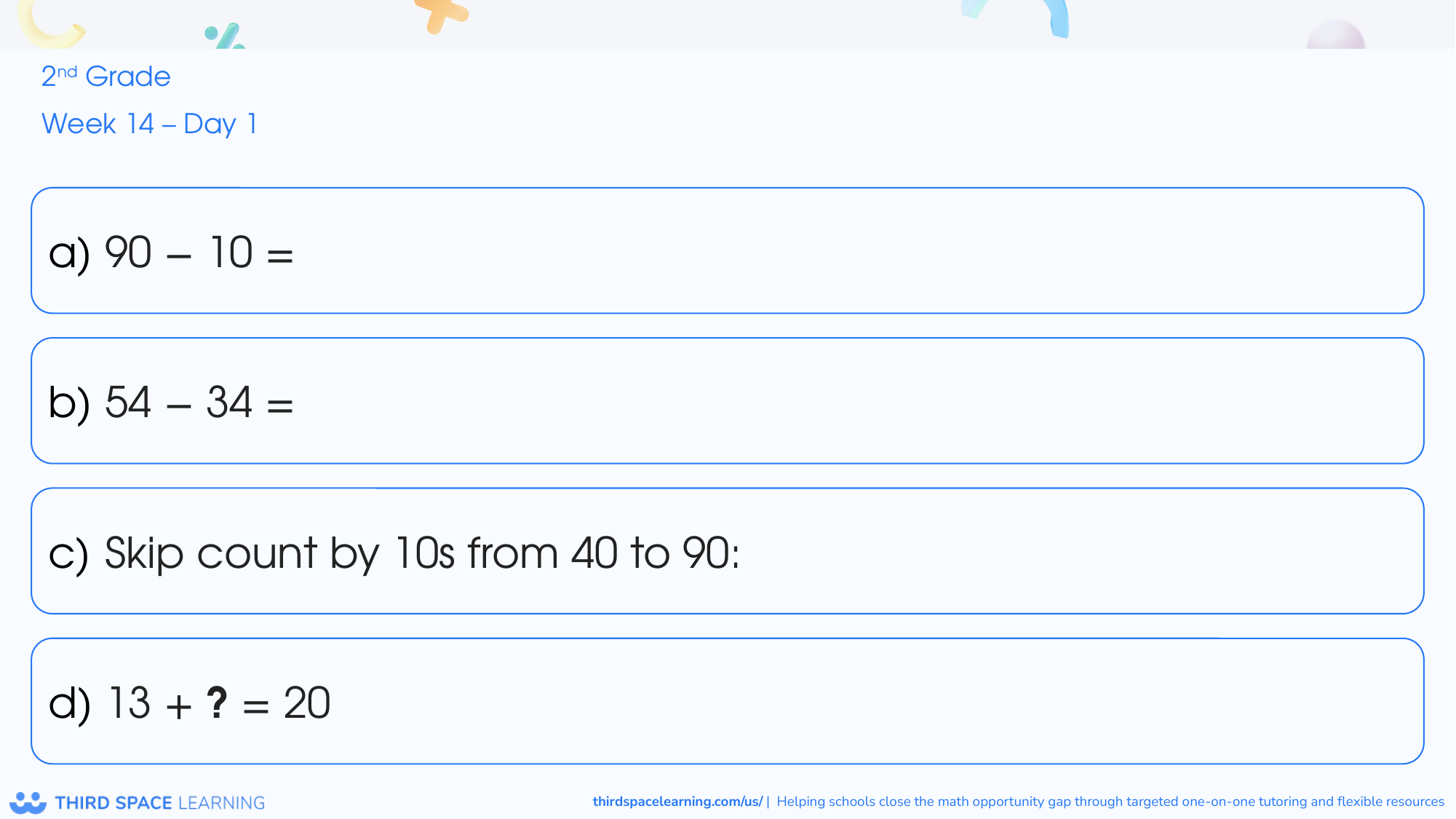

2nd Grade
Week 14 – Day 1
90 − 10 =
54 − 34 =
Skip count by 10s from 40 to 90:
13 + ? = 20